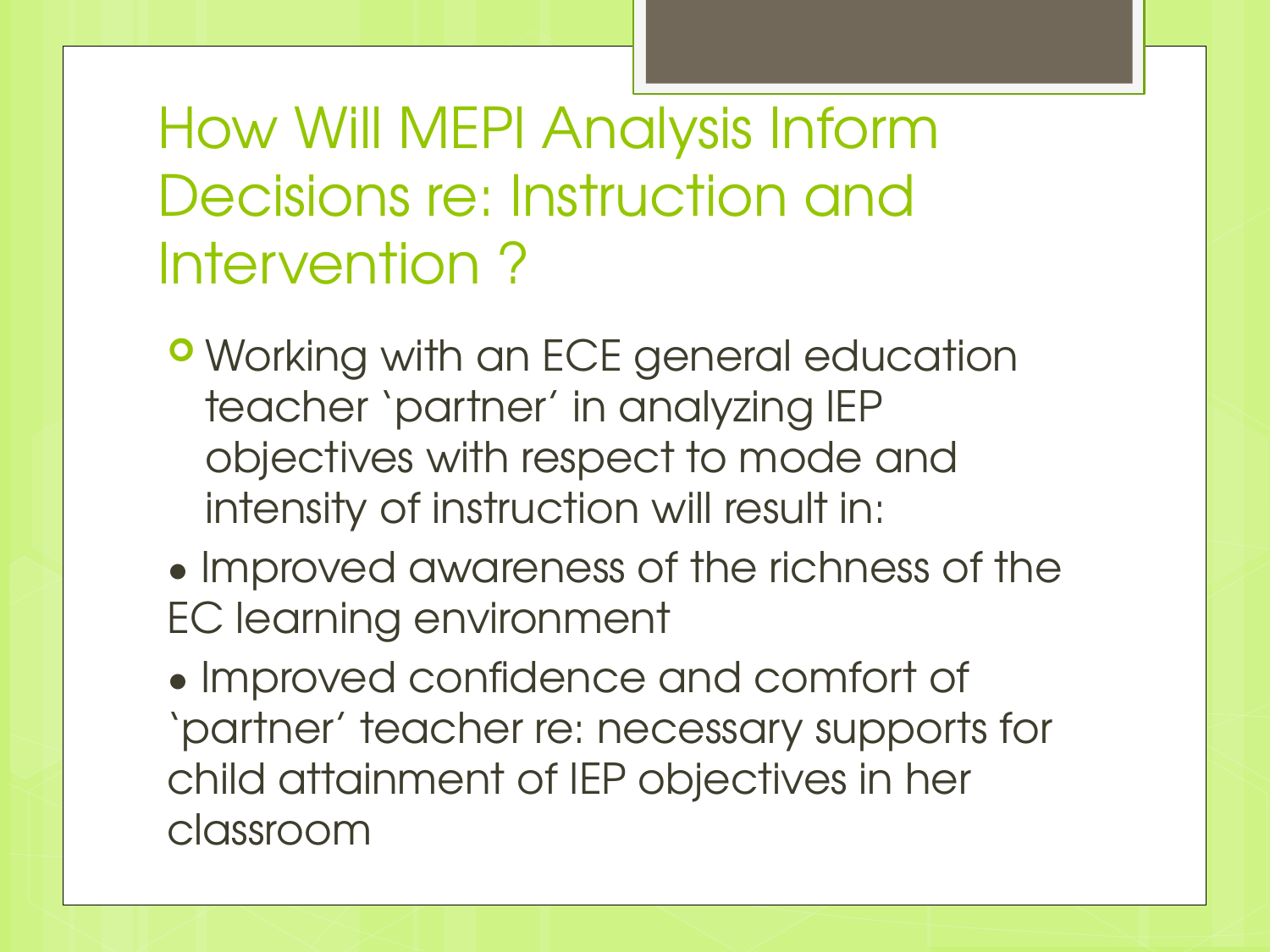

# How Will MEPI Analysis Inform Decisions re: Instruction and Intervention ?
Working with an ECE general education teacher ‘partner’ in analyzing IEP objectives with respect to mode and intensity of instruction will result in:
• Improved awareness of the richness of the EC learning environment
• Improved confidence and comfort of ‘partner’ teacher re: necessary supports for child attainment of IEP objectives in her classroom